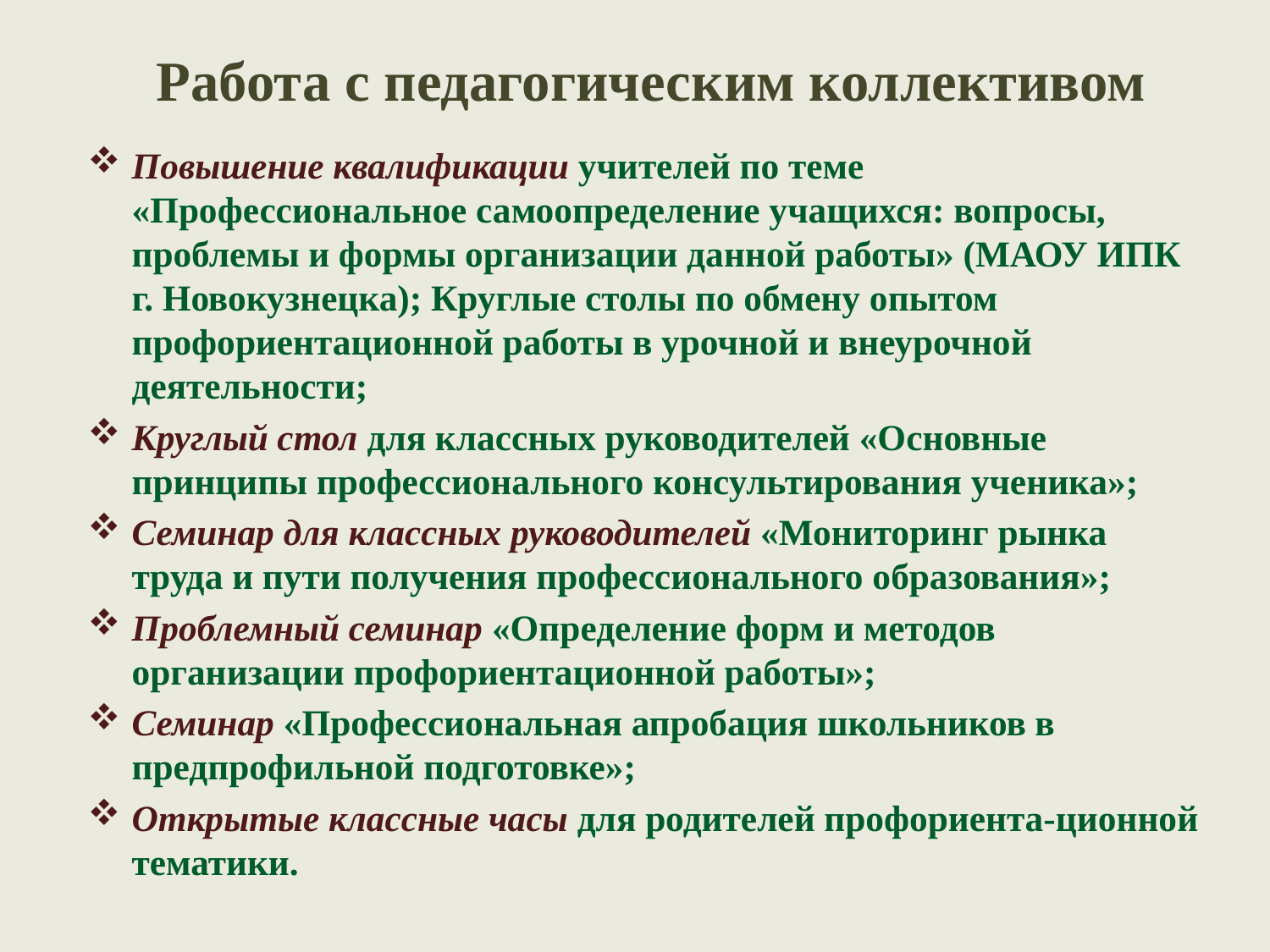

# Работа с педагогическим коллективом
Повышение квалификации учителей по теме «Профессиональное самоопределение учащихся: вопросы, проблемы и формы организации данной работы» (МАОУ ИПК г. Новокузнецка); Круглые столы по обмену опытом профориентационной работы в урочной и внеурочной деятельности;
Круглый стол для классных руководителей «Основные принципы профессионального консультирования ученика»;
Семинар для классных руководителей «Мониторинг рынка труда и пути получения профессионального образования»;
Проблемный семинар «Определение форм и методов организации профориентационной работы»;
Семинар «Профессиональная апробация школьников в предпрофильной подготовке»;
Открытые классные часы для родителей профориента-ционной тематики.